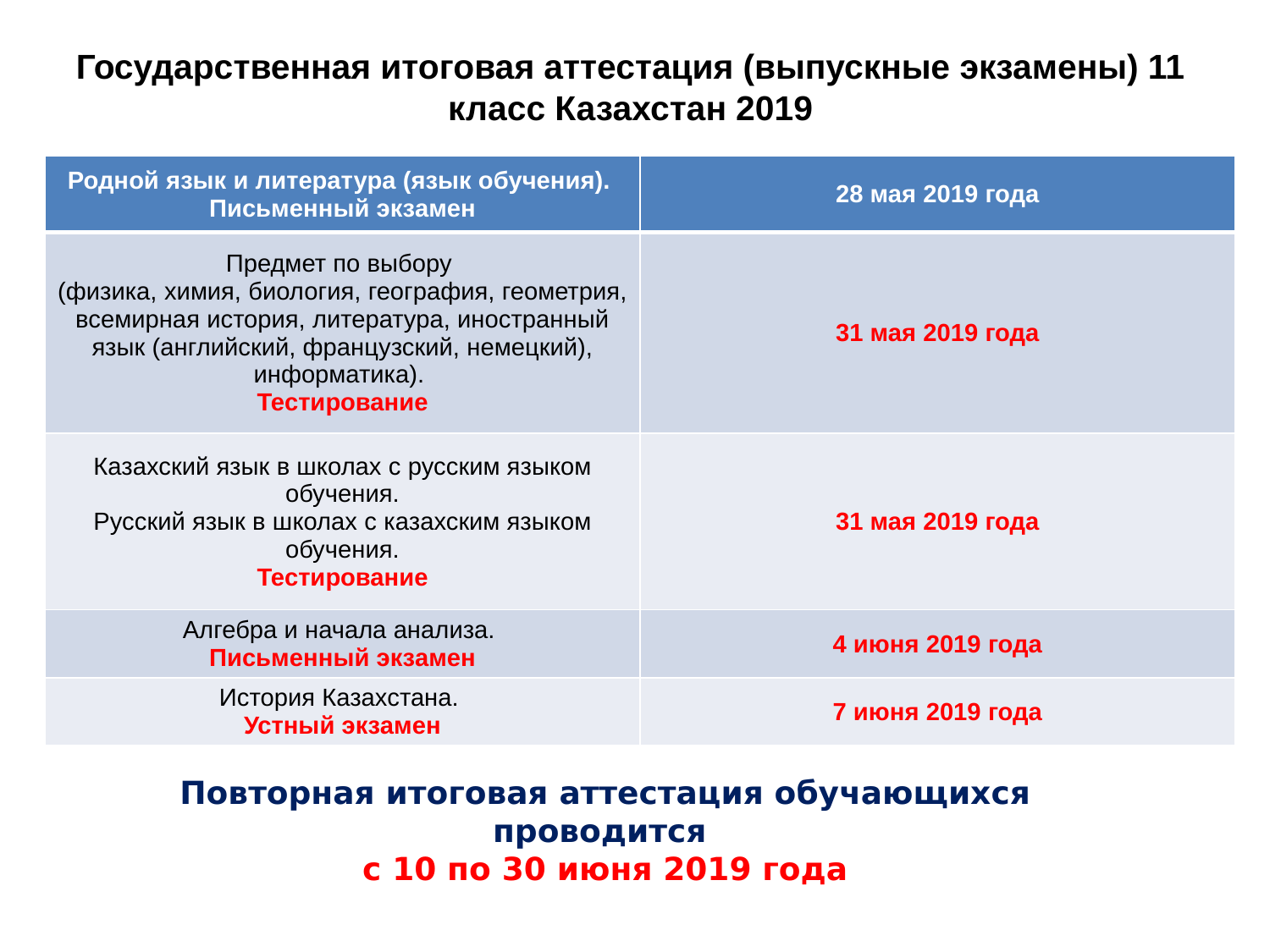

# Государственная итоговая аттестация (выпускные экзамены) 11 класс Казахстан 2019
| Родной язык и литература (язык обучения).  Письменный экзамен | 28 мая 2019 года |
| --- | --- |
| Предмет по выбору (физика, химия, биология, география, геометрия, всемирная история, литература, иностранный язык (английский, французский, немецкий), информатика).  Тестирование | 31 мая 2019 года |
| Казахский язык в школах с русским языком обучения. Русский язык в школах с казахским языком обучения. Тестирование | 31 мая 2019 года |
| Алгебра и начала анализа.  Письменный экзамен | 4 июня 2019 года |
| История Казахстана.  Устный экзамен | 7 июня 2019 года |
Повторная итоговая аттестация обучающихся проводится
с 10 по 30 июня 2019 года